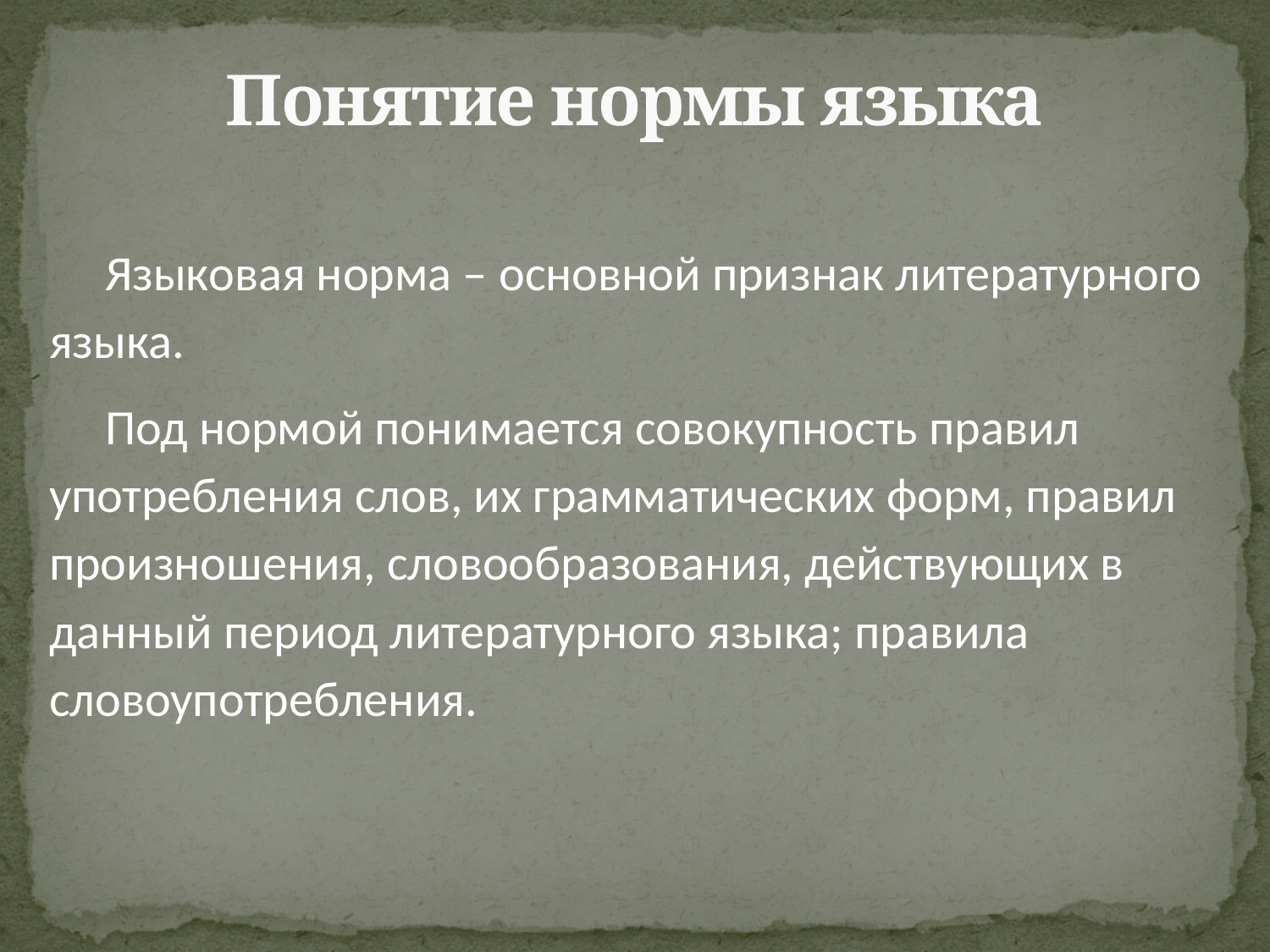

# Понятие нормы языка
     Языковая норма – основной признак литературного языка.
     Под нормой понимается совокупность правил употребления слов, их грамматических форм, правил произношения, словообразования, действующих в данный период литературного языка; правила словоупотребления.